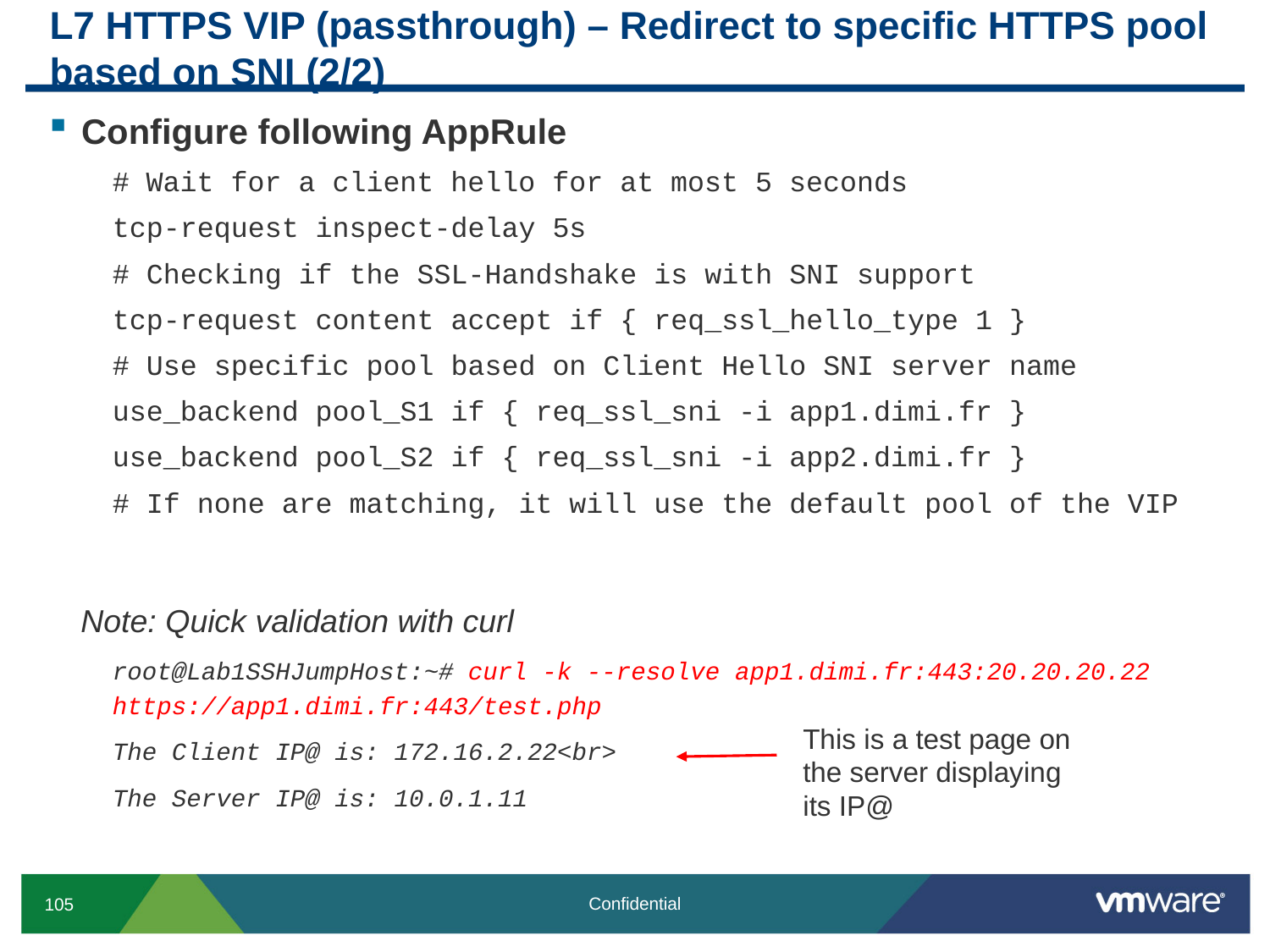

# L7 HTTPS VIP (passthrough) – Redirect to specific HTTPS pool based on SNI (2/2)
Configure following AppRule
# Wait for a client hello for at most 5 seconds
tcp-request inspect-delay 5s
# Checking if the SSL-Handshake is with SNI support
tcp-request content accept if { req_ssl_hello_type 1 }
# Use specific pool based on Client Hello SNI server name
use_backend pool_S1 if { req_ssl_sni -i app1.dimi.fr }
use_backend pool_S2 if { req_ssl_sni -i app2.dimi.fr }
# If none are matching, it will use the default pool of the VIP

Note: Quick validation with curl
root@Lab1SSHJumpHost:~# curl -k --resolve app1.dimi.fr:443:20.20.20.22 https://app1.dimi.fr:443/test.php
The Client IP@ is: 172.16.2.22<br>
The Server IP@ is: 10.0.1.11

This is a test page on the server displaying its IP@